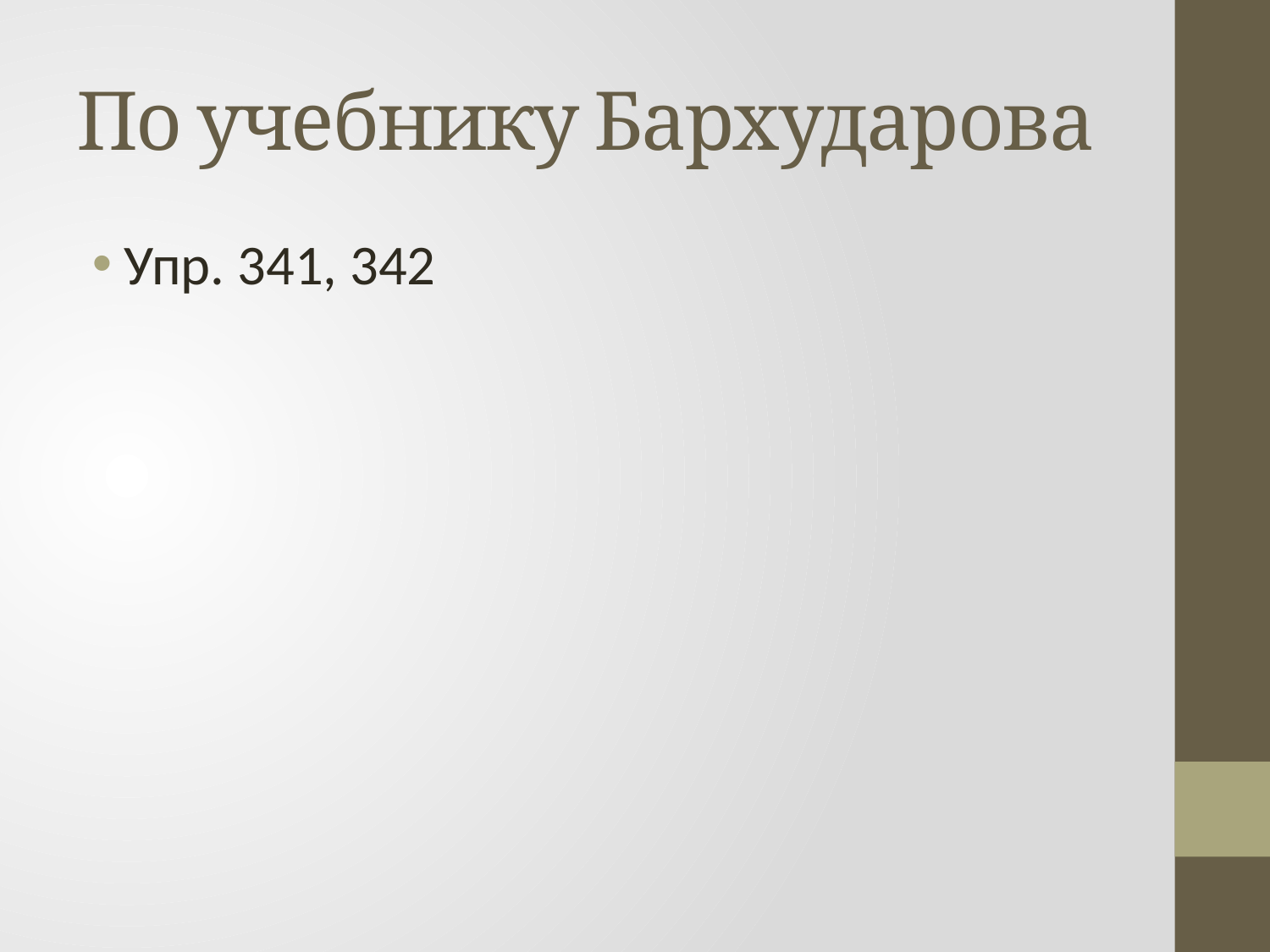

# По учебнику Бархударова
Упр. 341, 342